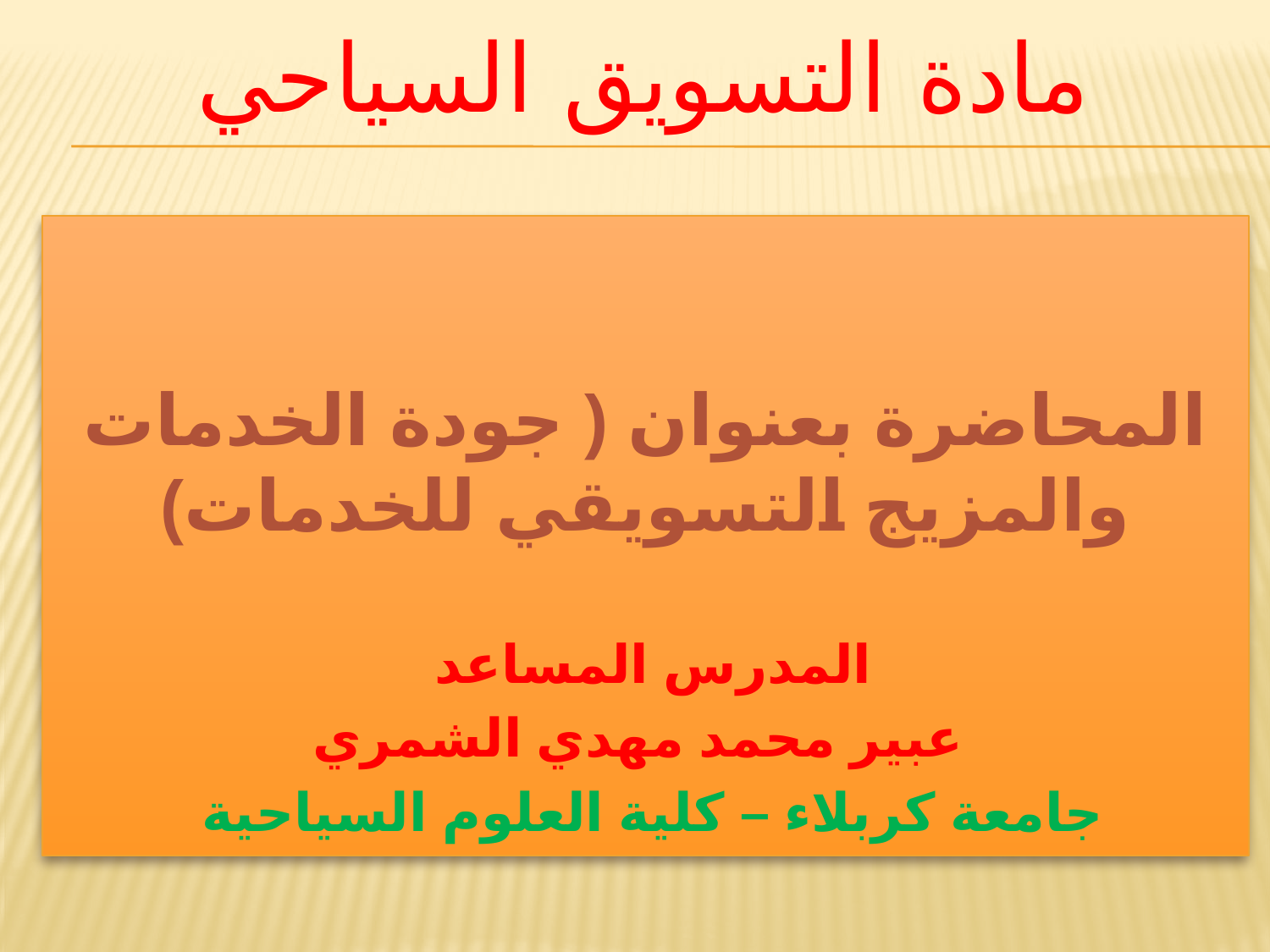

# مادة التسويق السياحي

المحاضرة بعنوان ( جودة الخدمات والمزيج التسويقي للخدمات)

المدرس المساعد
 عبير محمد مهدي الشمري
جامعة كربلاء – كلية العلوم السياحية